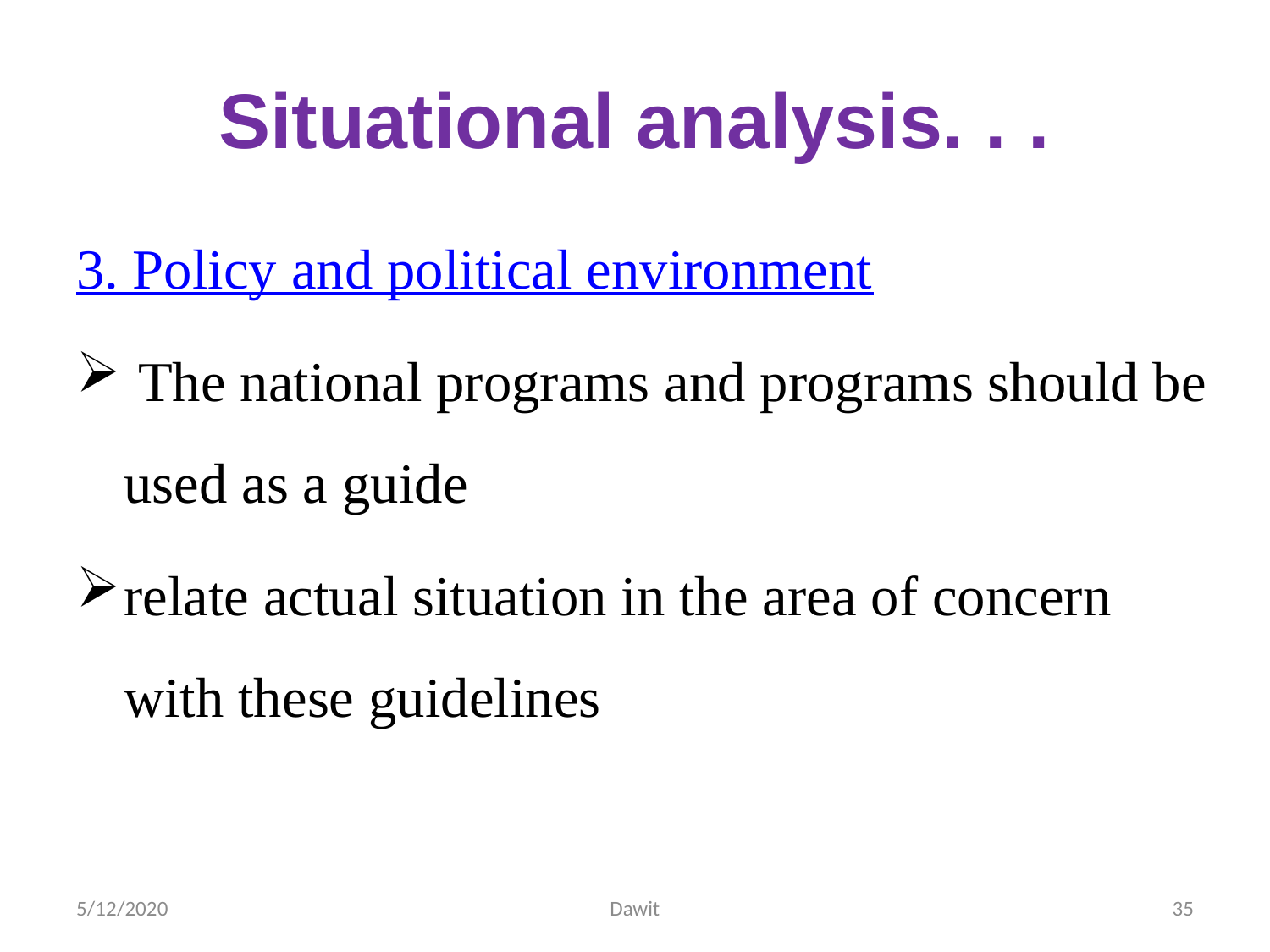

# Situational analysis. . .
3. Policy and political environment
 The national programs and programs should be used as a guide
relate actual situation in the area of concern with these guidelines
5/12/2020
Dawit
35